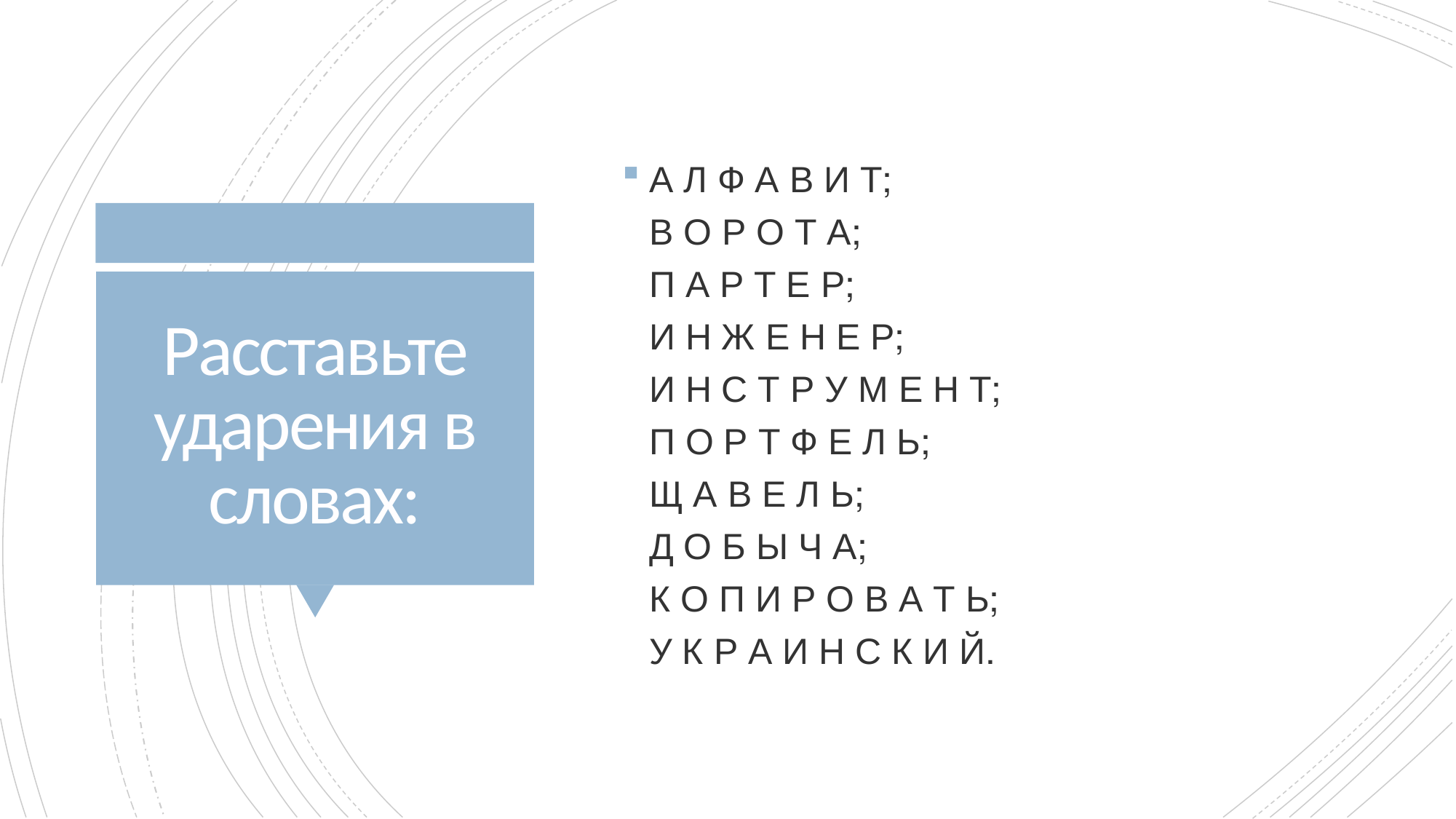

А Л Ф А В И Т;
В О Р О Т А;
П А Р Т Е Р;
И Н Ж Е Н Е Р;
И Н С Т Р У М Е Н Т;
П О Р Т Ф Е Л Ь;
Щ А В Е Л Ь;
Д О Б Ы Ч А;
К О П И Р О В А Т Ь;
У К Р А И Н С К И Й.
# Расставьте ударения в словах: